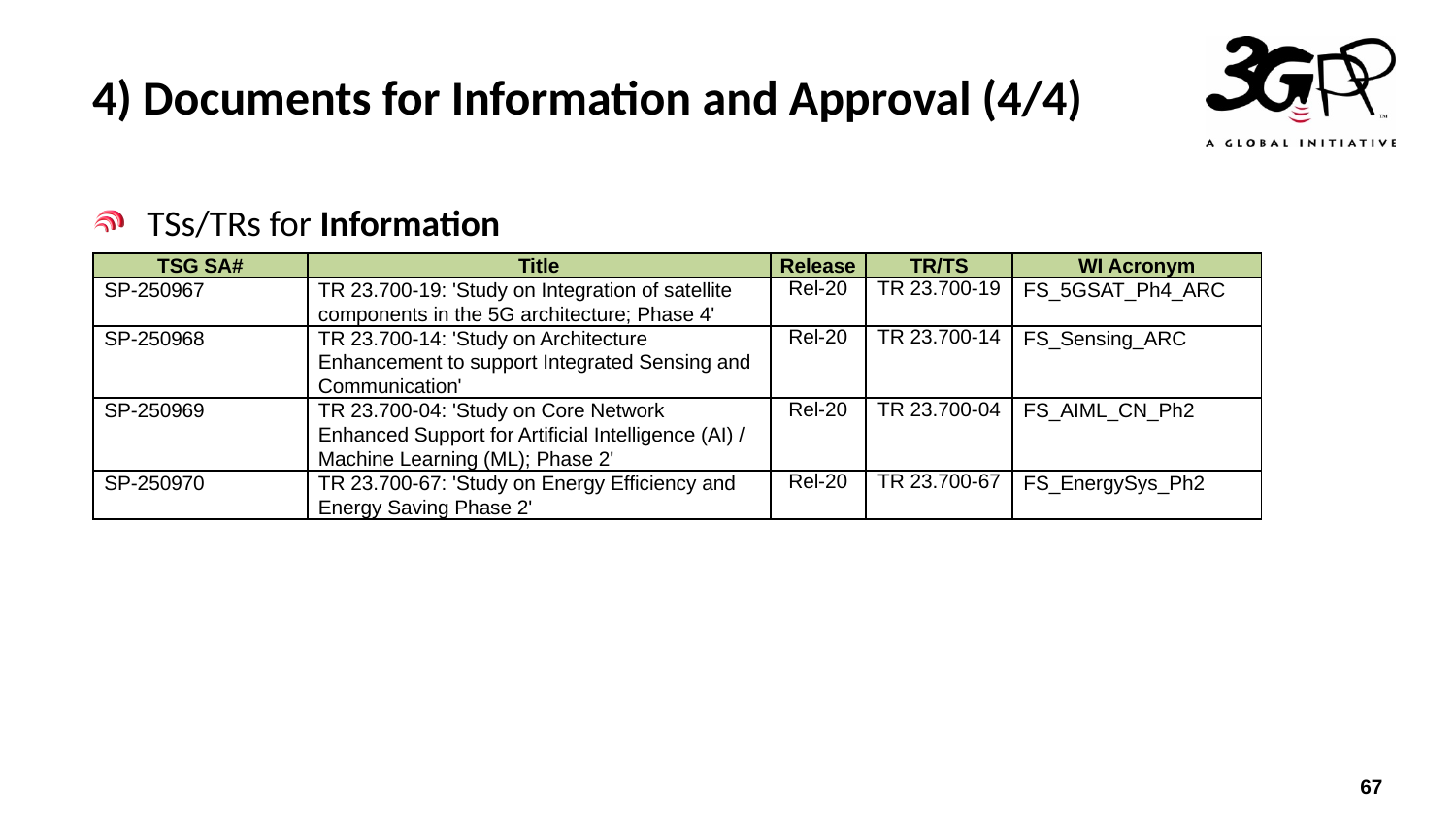

# 4) Documents for Information and Approval (4/4)
TSs/TRs for Information

| TSG SA# | Title | Release | TR/TS | WI Acronym |
| --- | --- | --- | --- | --- |
| SP-250967 | TR 23.700-19: 'Study on Integration of satellite components in the 5G architecture; Phase 4' | Rel-20 | TR 23.700-19 | FS\_5GSAT\_Ph4\_ARC |
| SP-250968 | TR 23.700-14: 'Study on Architecture Enhancement to support Integrated Sensing and Communication' | Rel-20 | TR 23.700-14 | FS\_Sensing\_ARC |
| SP-250969 | TR 23.700-04: 'Study on Core Network Enhanced Support for Artificial Intelligence (AI) / Machine Learning (ML); Phase 2' | Rel-20 | TR 23.700-04 | FS\_AIML\_CN\_Ph2 |
| SP-250970 | TR 23.700-67: 'Study on Energy Efficiency and Energy Saving Phase 2' | Rel-20 | TR 23.700-67 | FS\_EnergySys\_Ph2 |